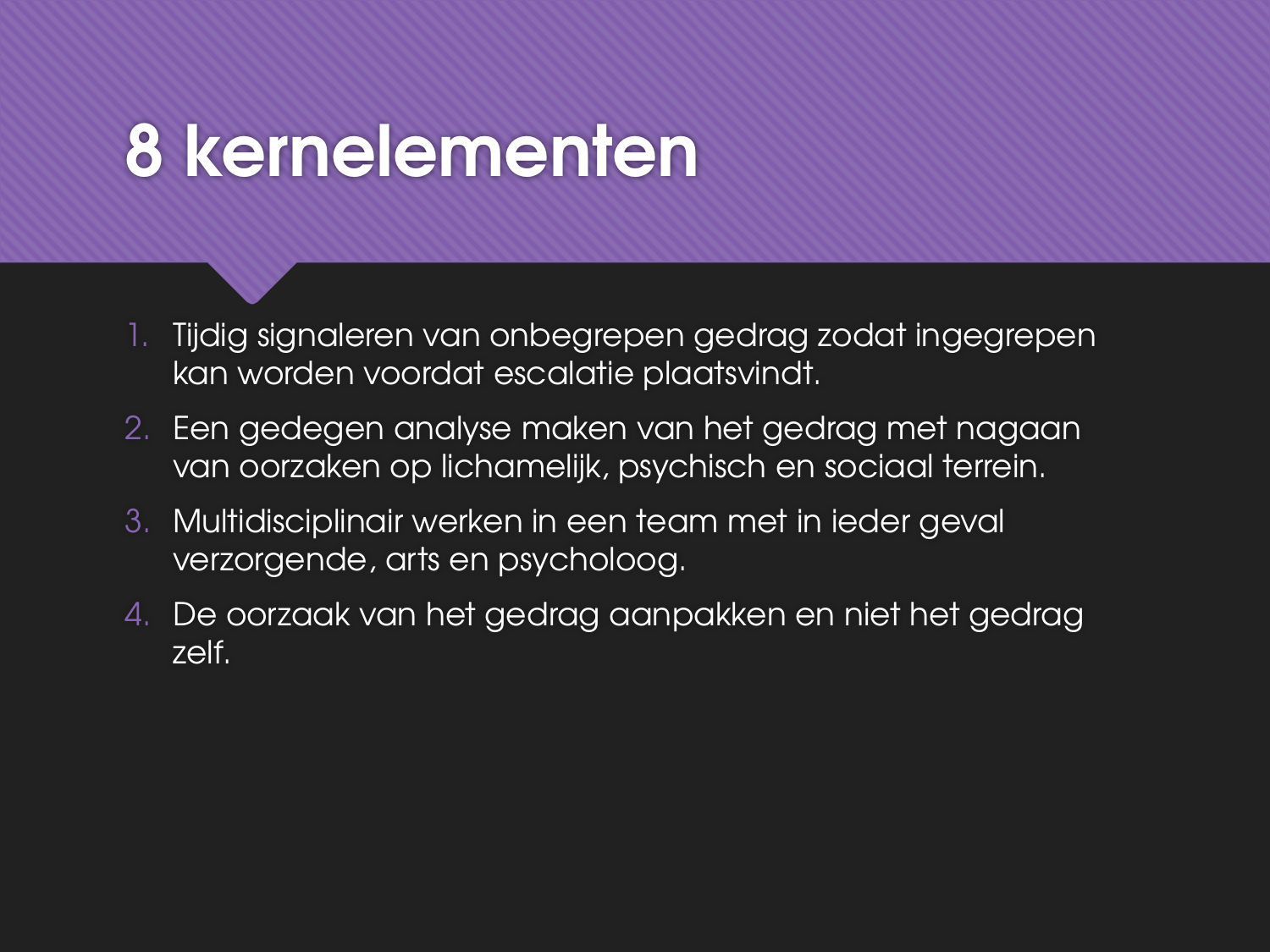

# 8 kernelementen
Tijdig signaleren van onbegrepen gedrag zodat ingegrepen kan worden voordat escalatie plaatsvindt.
Een gedegen analyse maken van het gedrag met nagaan van oorzaken op lichamelijk, psychisch en sociaal terrein.
Multidisciplinair werken in een team met in ieder geval verzorgende, arts en psycholoog.
De oorzaak van het gedrag aanpakken en niet het gedrag zelf.